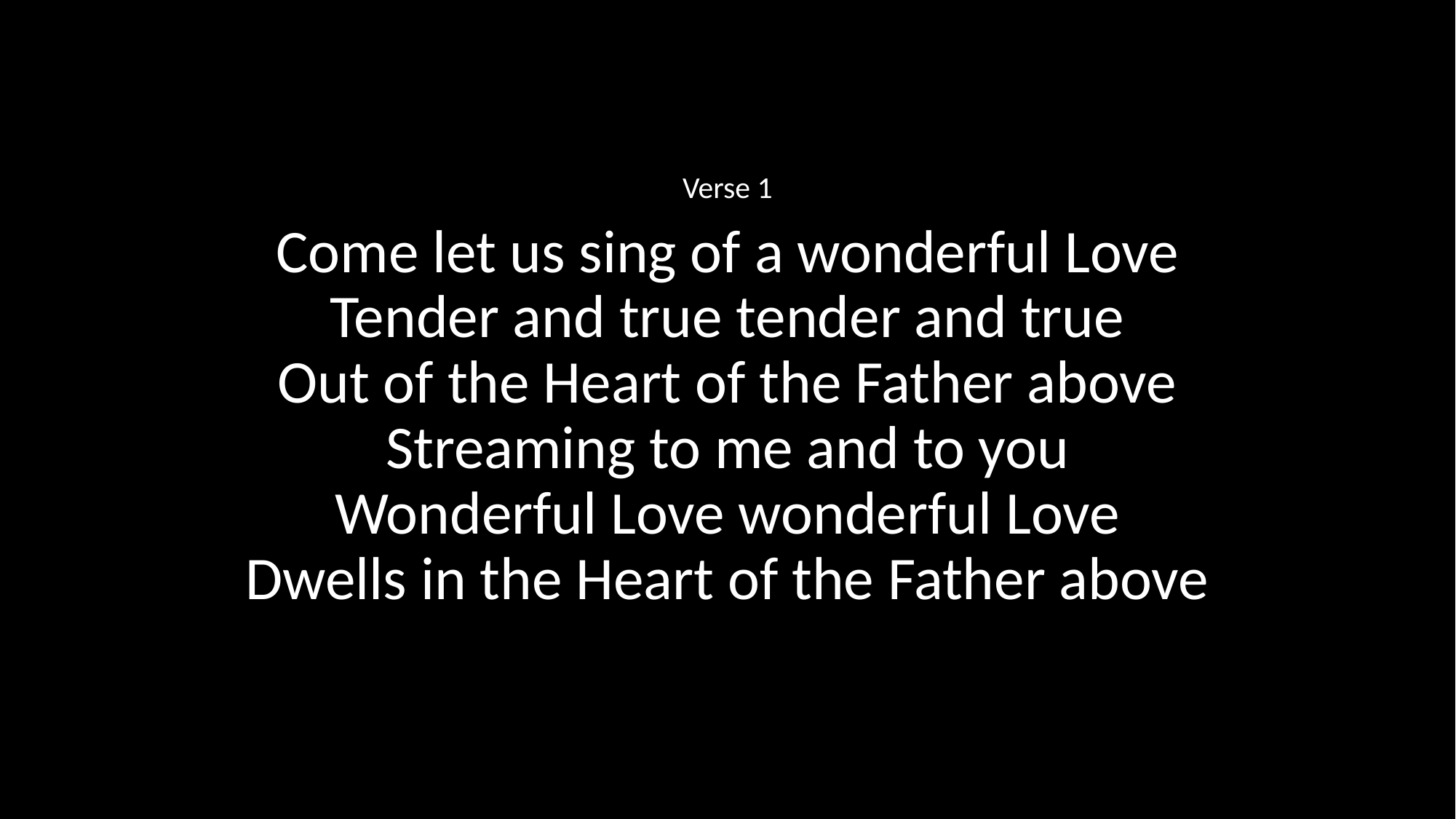

Verse 1
Come let us sing of a wonderful Love
Tender and true tender and true
Out of the Heart of the Father above
Streaming to me and to you
Wonderful Love wonderful Love
Dwells in the Heart of the Father above